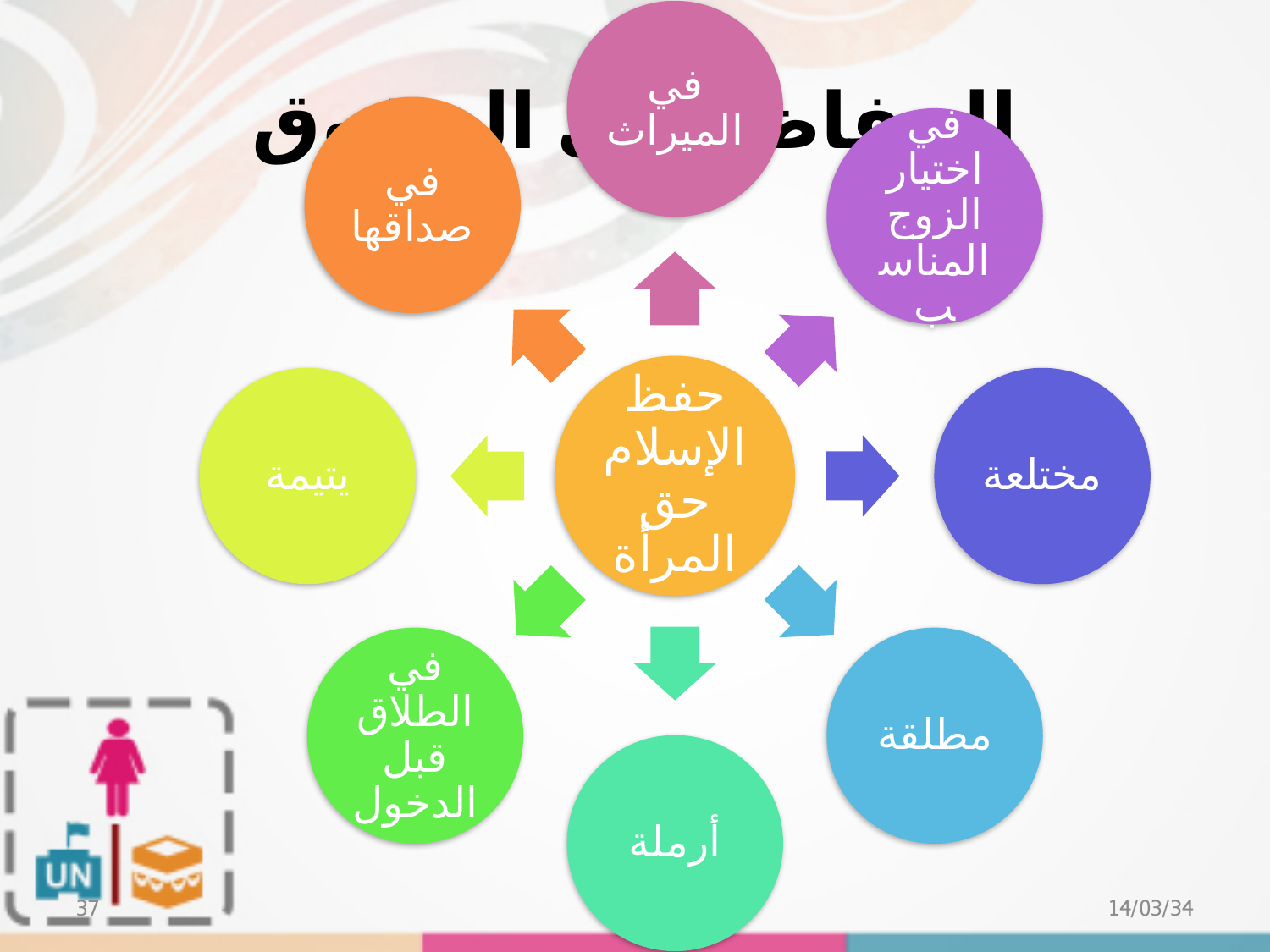

حفظ الإسلام حق المرأة

في الميراث

في اختيار الزوج المناسب

مختلعة

مطلقة

أرملة

في الطلاق قبل الدخول

يتيمة

في صداقها
# الحفاظ على الحقوق

37
14/03/34